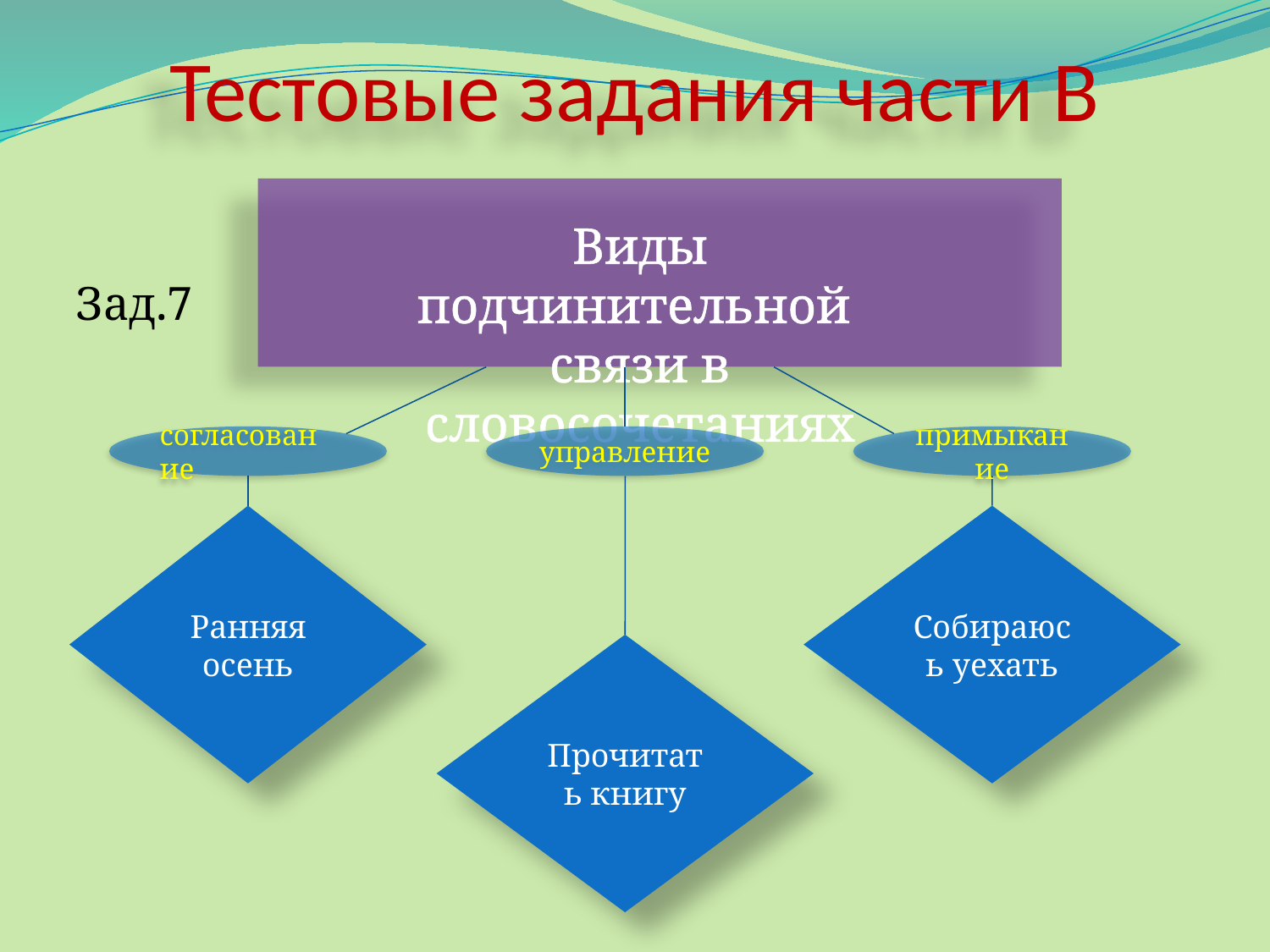

# Тестовые задания части В

Виды подчинительной
связи в словосочетаниях
Зад.7

согласование
управление
примыкание
Ранняя осень
Собираюсь уехать
Прочитать книгу